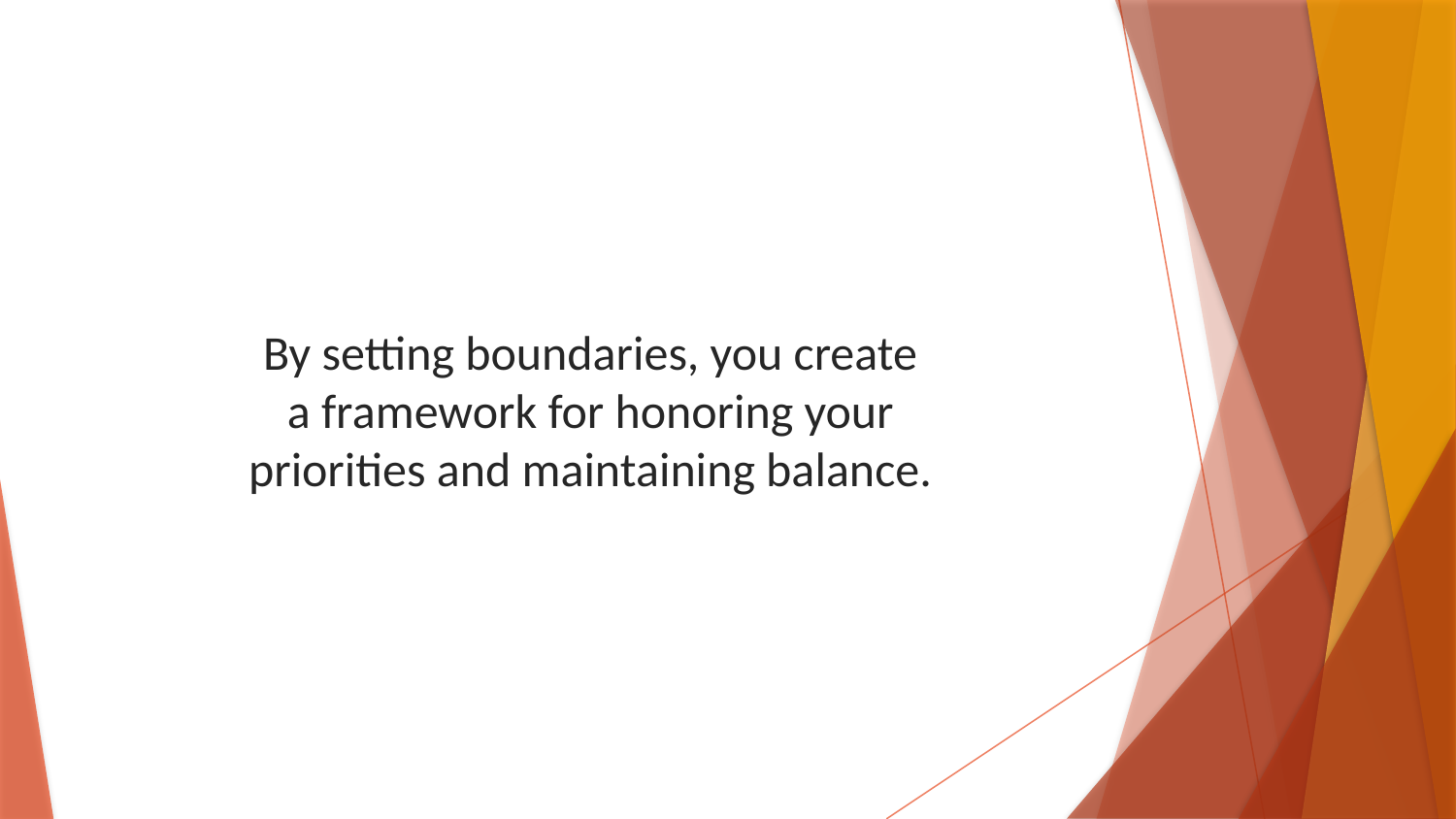

By setting boundaries, you create
a framework for honoring your priorities and maintaining balance.